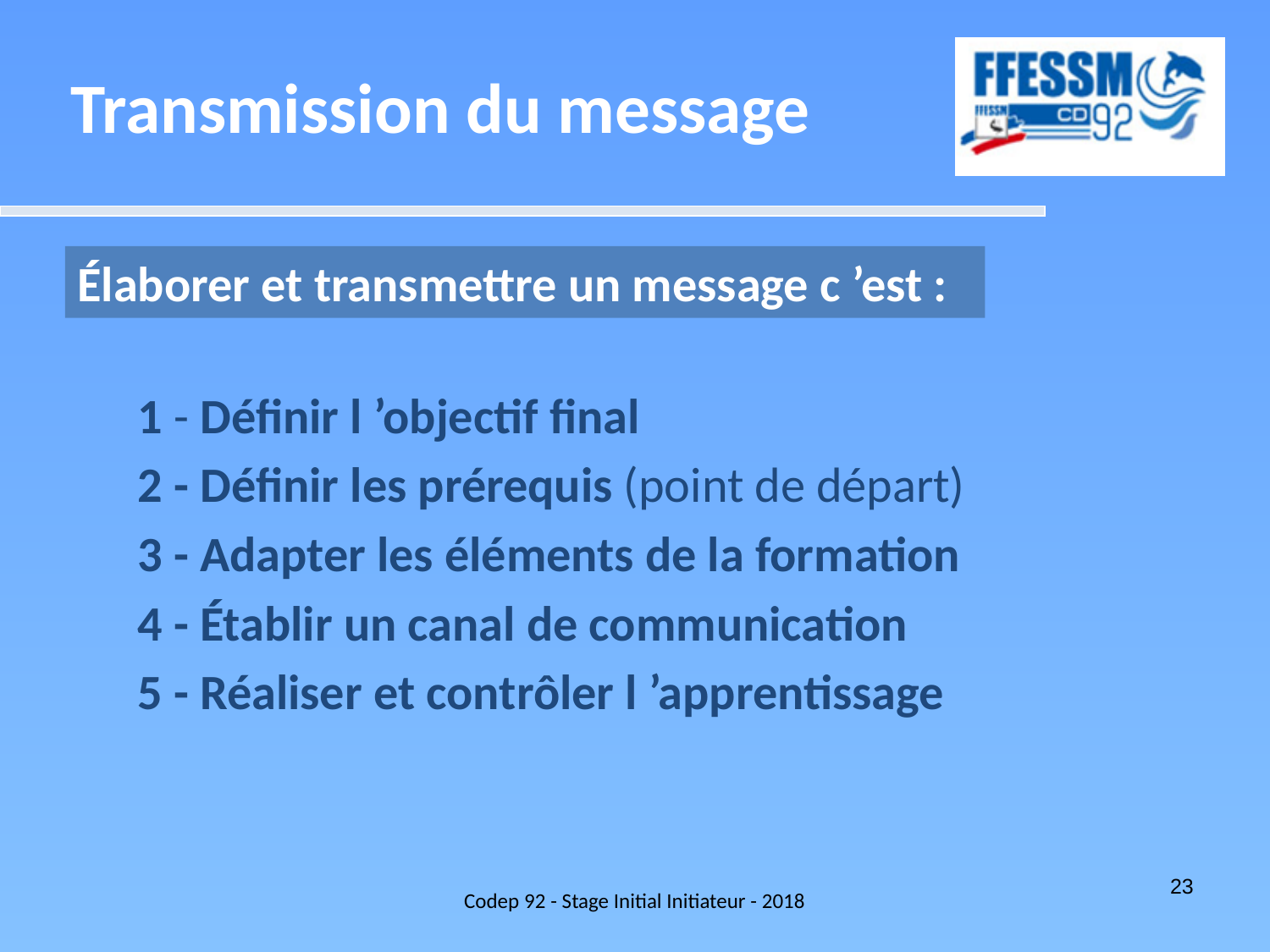

Transmission du message
Élaborer et transmettre un message c ’est :
1 - Définir l ’objectif final
2 - Définir les prérequis (point de départ)
3 - Adapter les éléments de la formation
4 - Établir un canal de communication
5 - Réaliser et contrôler l ’apprentissage
Codep 92 - Stage Initial Initiateur - 2018
23